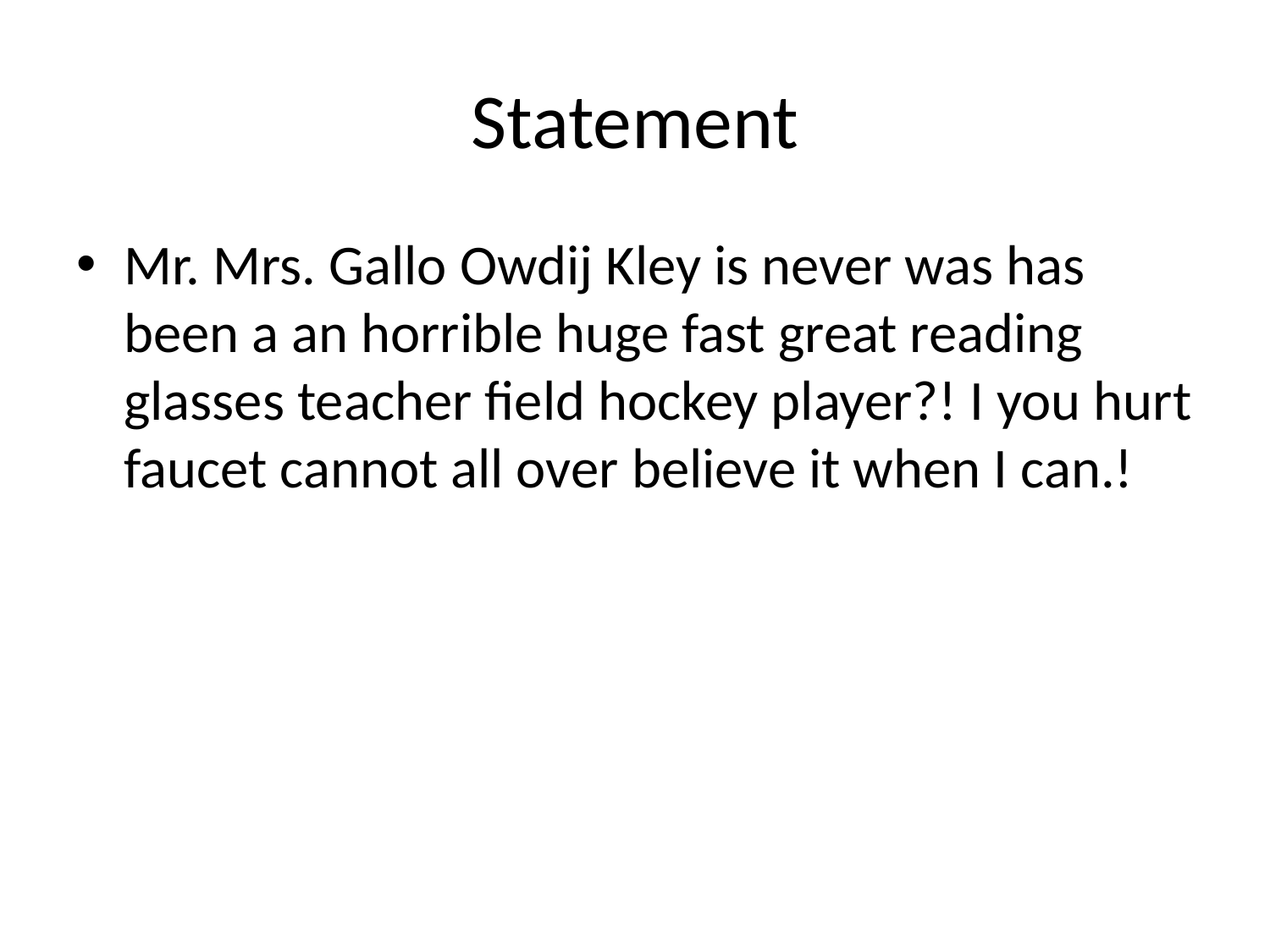

# Statement
Mr. Mrs. Gallo Owdij Kley is never was has been a an horrible huge fast great reading glasses teacher field hockey player?! I you hurt faucet cannot all over believe it when I can.!